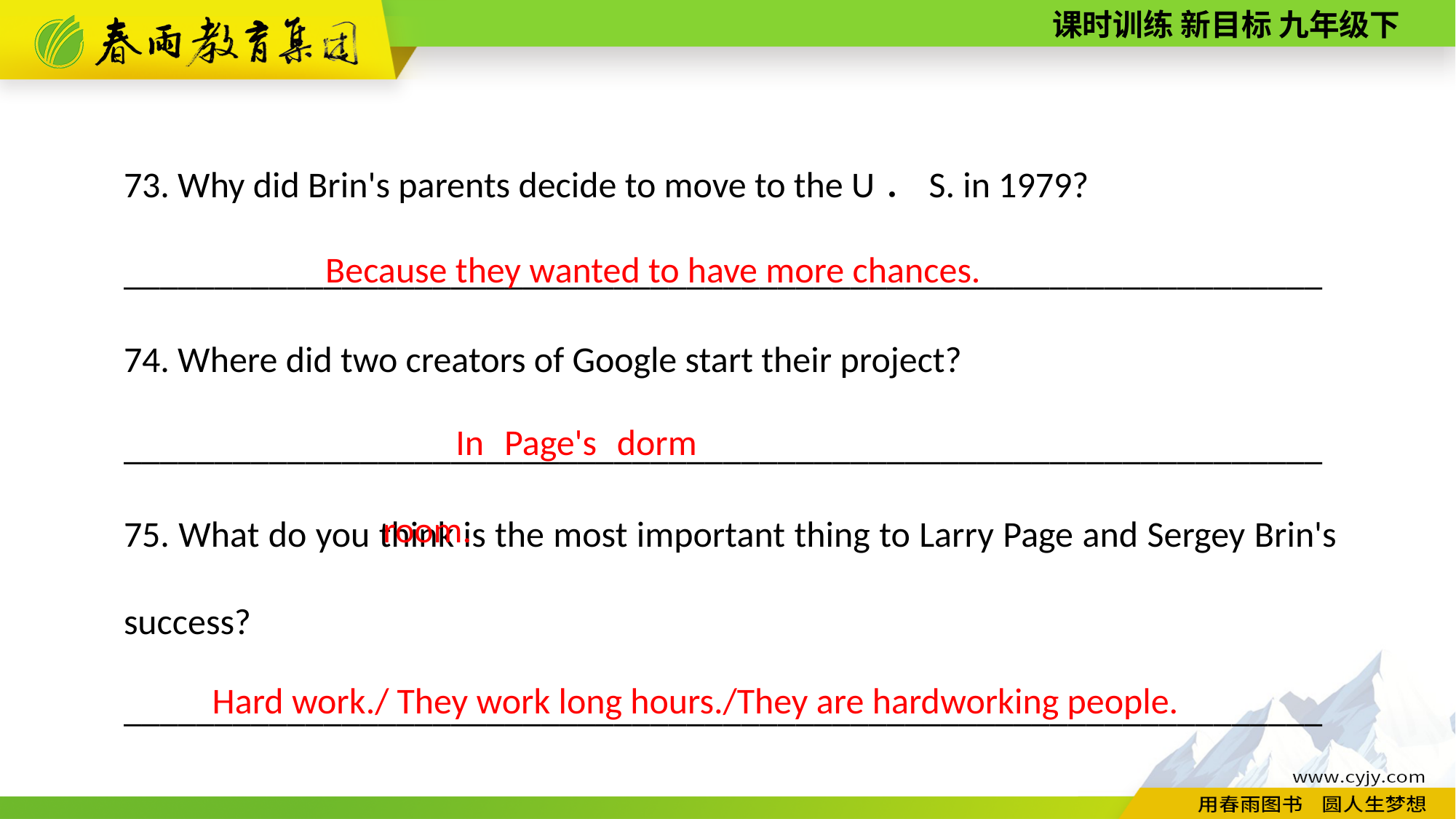

73. Why did Brin's parents decide to move to the U．S. in 1979?
__________________________________________________________________
74. Where did two creators of Google start their project?
__________________________________________________________________
75. What do you think is the most important thing to Larry Page and Sergey Brin's success?
__________________________________________________________________
Because they wanted to have more chances.
In Page's dorm room.
Hard work./ They work long hours./They are hard­working people.